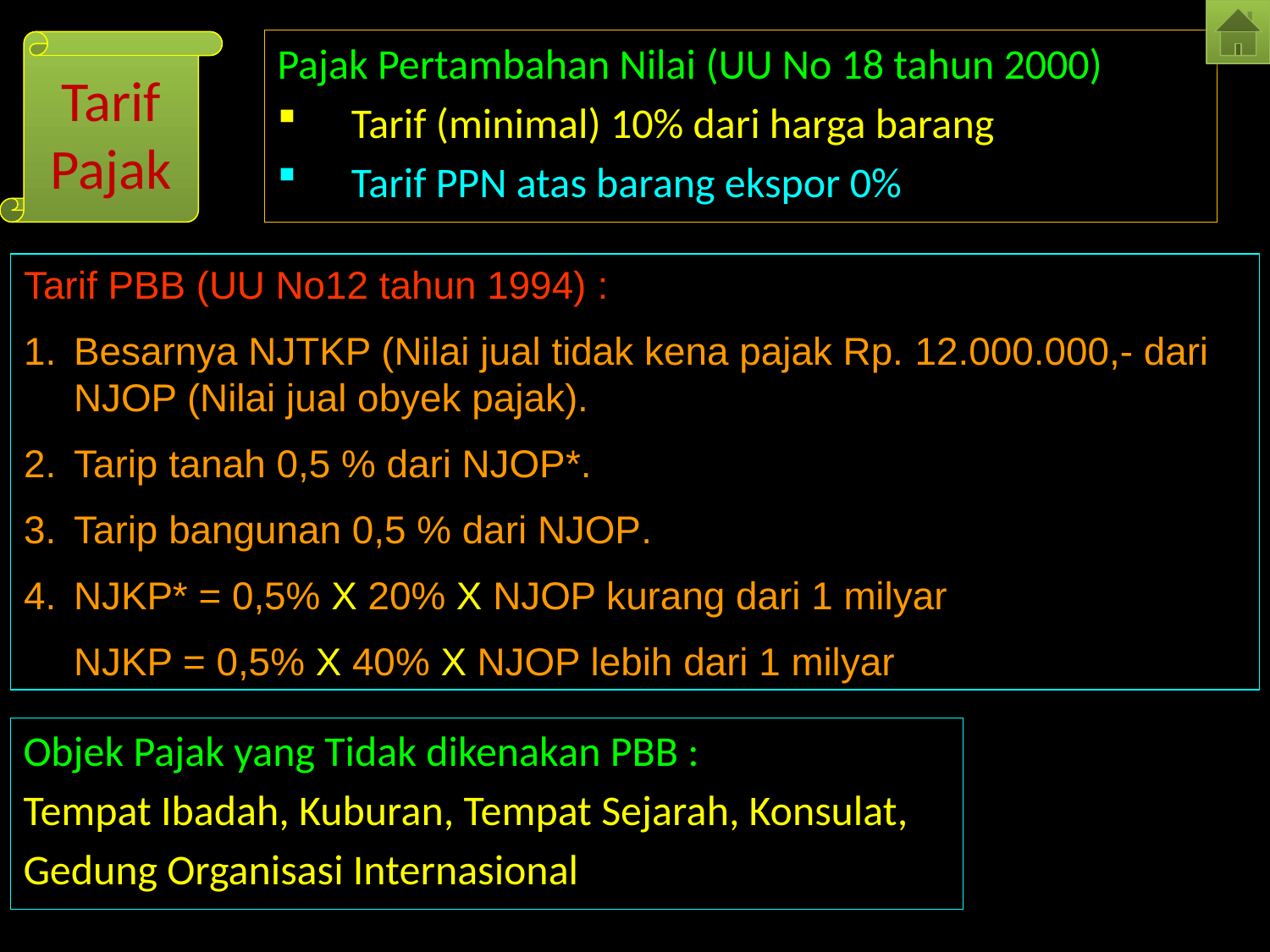

Pajak Pertambahan Nilai (UU No 18 tahun 2000)
Tarif (minimal) 10% dari harga barang
Tarif PPN atas barang ekspor 0%
Tarif Pajak
Tarif PBB (UU No12 tahun 1994) :
Besarnya NJTKP (Nilai jual tidak kena pajak Rp. 12.000.000,- dari NJOP (Nilai jual obyek pajak).
Tarip tanah 0,5 % dari NJOP*.
Tarip bangunan 0,5 % dari NJOP.
NJKP* = 0,5% X 20% X NJOP kurang dari 1 milyar
	NJKP = 0,5% X 40% X NJOP lebih dari 1 milyar
Objek Pajak yang Tidak dikenakan PBB :
Tempat Ibadah, Kuburan, Tempat Sejarah, Konsulat,
Gedung Organisasi Internasional